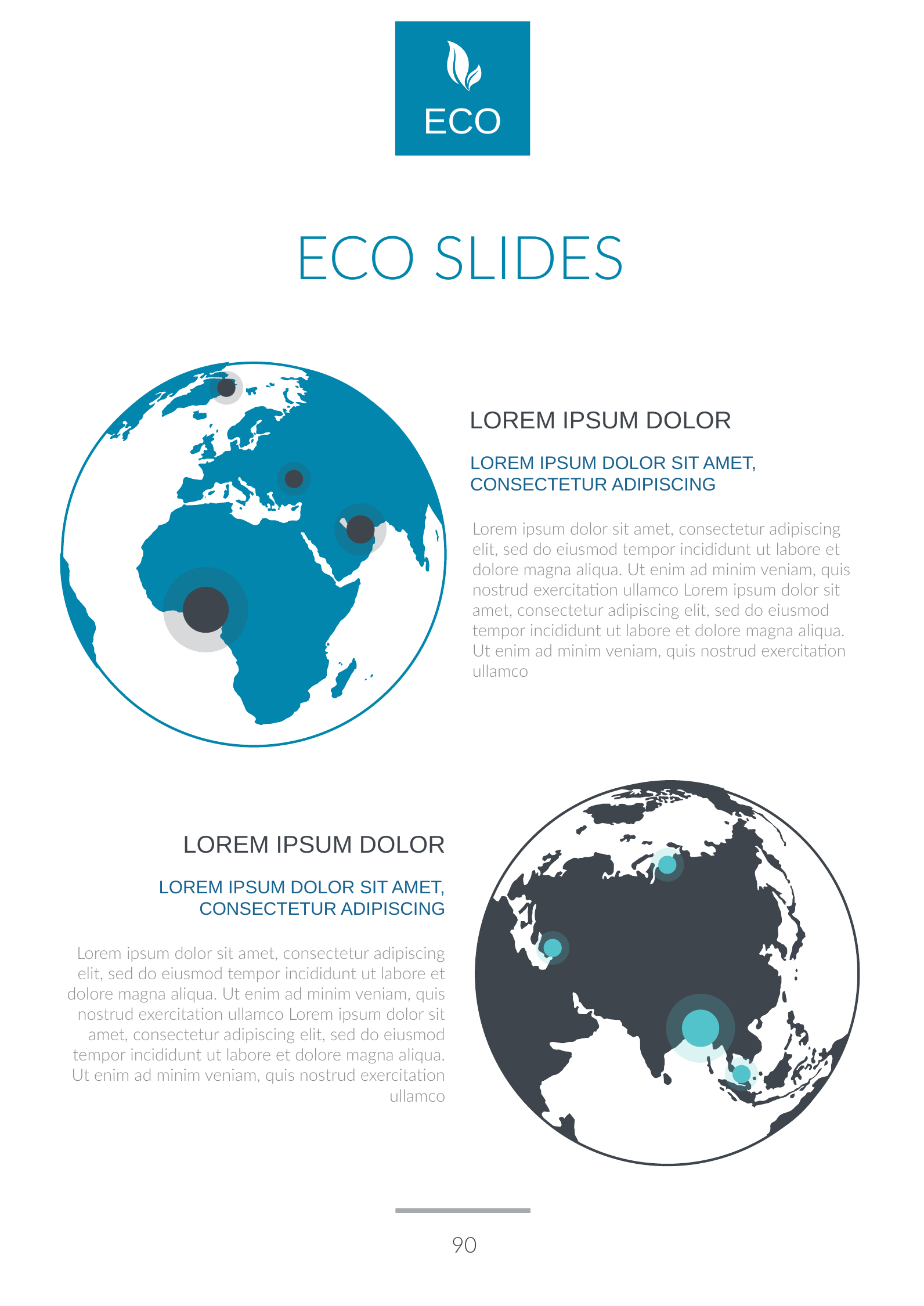

# ECO SLIDES

Lorem ipsum dolor

Lorem ipsum dolor sit amet, consectetur adipiscing

Lorem ipsum dolor sit amet, consectetur adipiscing elit, sed do eiusmod tempor incididunt ut labore et dolore magna aliqua. Ut enim ad minim veniam, quis nostrud exercitation ullamco Lorem ipsum dolor sit amet, consectetur adipiscing elit, sed do eiusmod tempor incididunt ut labore et dolore magna aliqua. Ut enim ad minim veniam, quis nostrud exercitation ullamco

Lorem ipsum dolor

Lorem ipsum dolor sit amet, consectetur adipiscing

Lorem ipsum dolor sit amet, consectetur adipiscing elit, sed do eiusmod tempor incididunt ut labore et dolore magna aliqua. Ut enim ad minim veniam, quis nostrud exercitation ullamco Lorem ipsum dolor sit amet, consectetur adipiscing elit, sed do eiusmod tempor incididunt ut labore et dolore magna aliqua. Ut enim ad minim veniam, quis nostrud exercitation ullamco

90